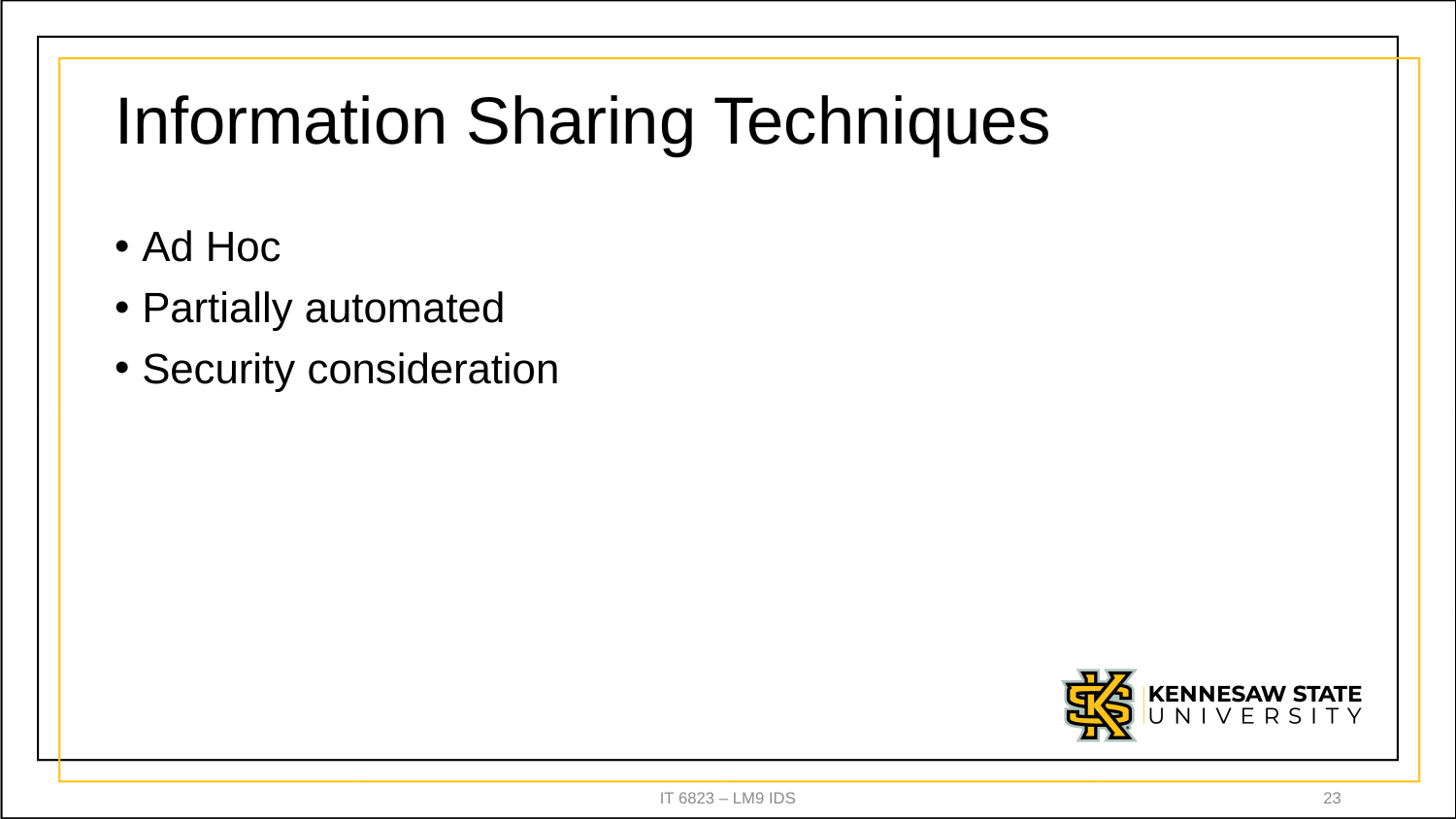

# Information Sharing Techniques
Ad Hoc
Partially automated
Security consideration

IT 6823 – LM9 IDS
23